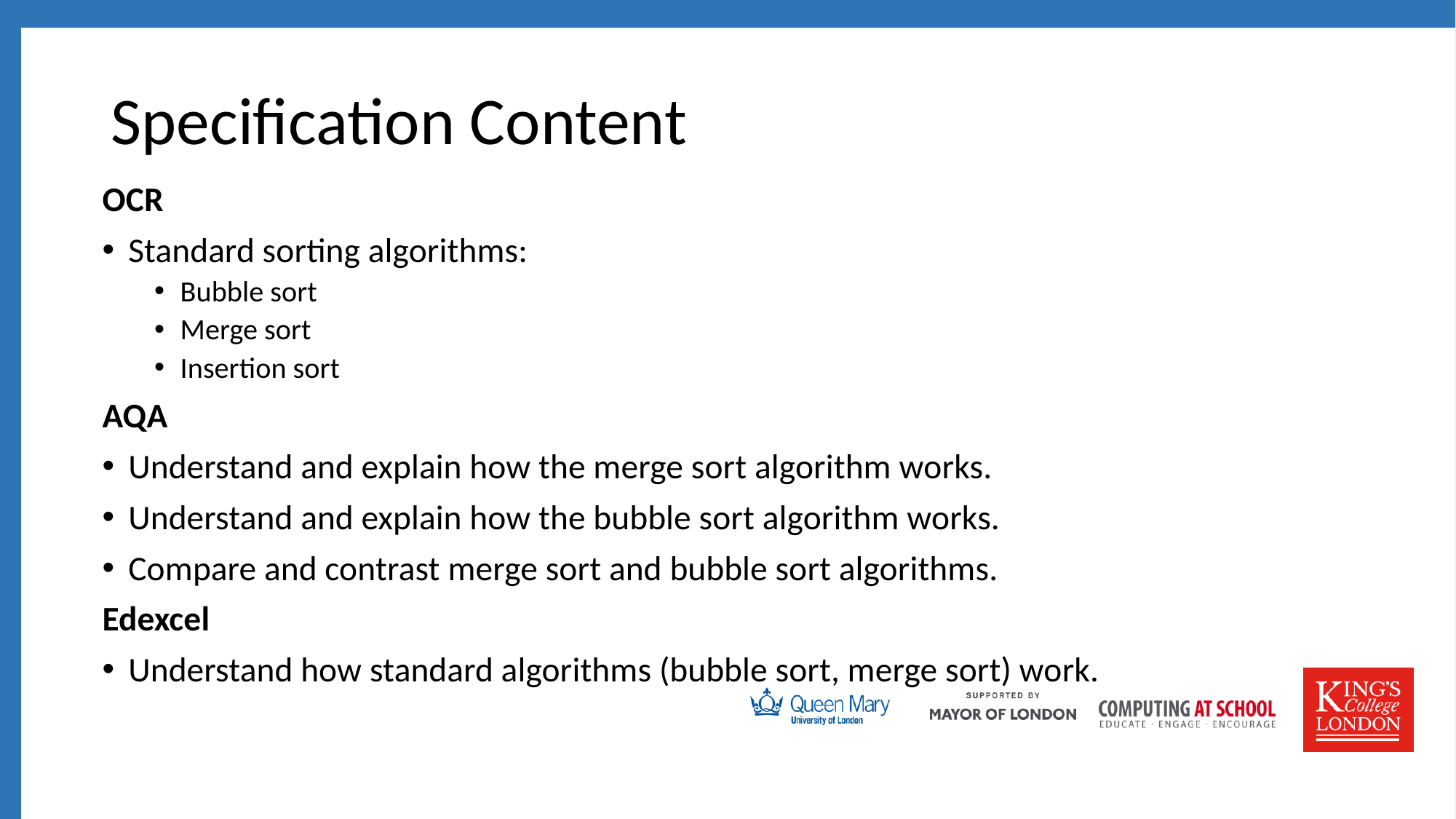

# Specification Content
OCR
Standard sorting algorithms:
Bubble sort
Merge sort
Insertion sort
AQA
Understand and explain how the merge sort algorithm works.
Understand and explain how the bubble sort algorithm works.
Compare and contrast merge sort and bubble sort algorithms.
Edexcel
Understand how standard algorithms (bubble sort, merge sort) work.